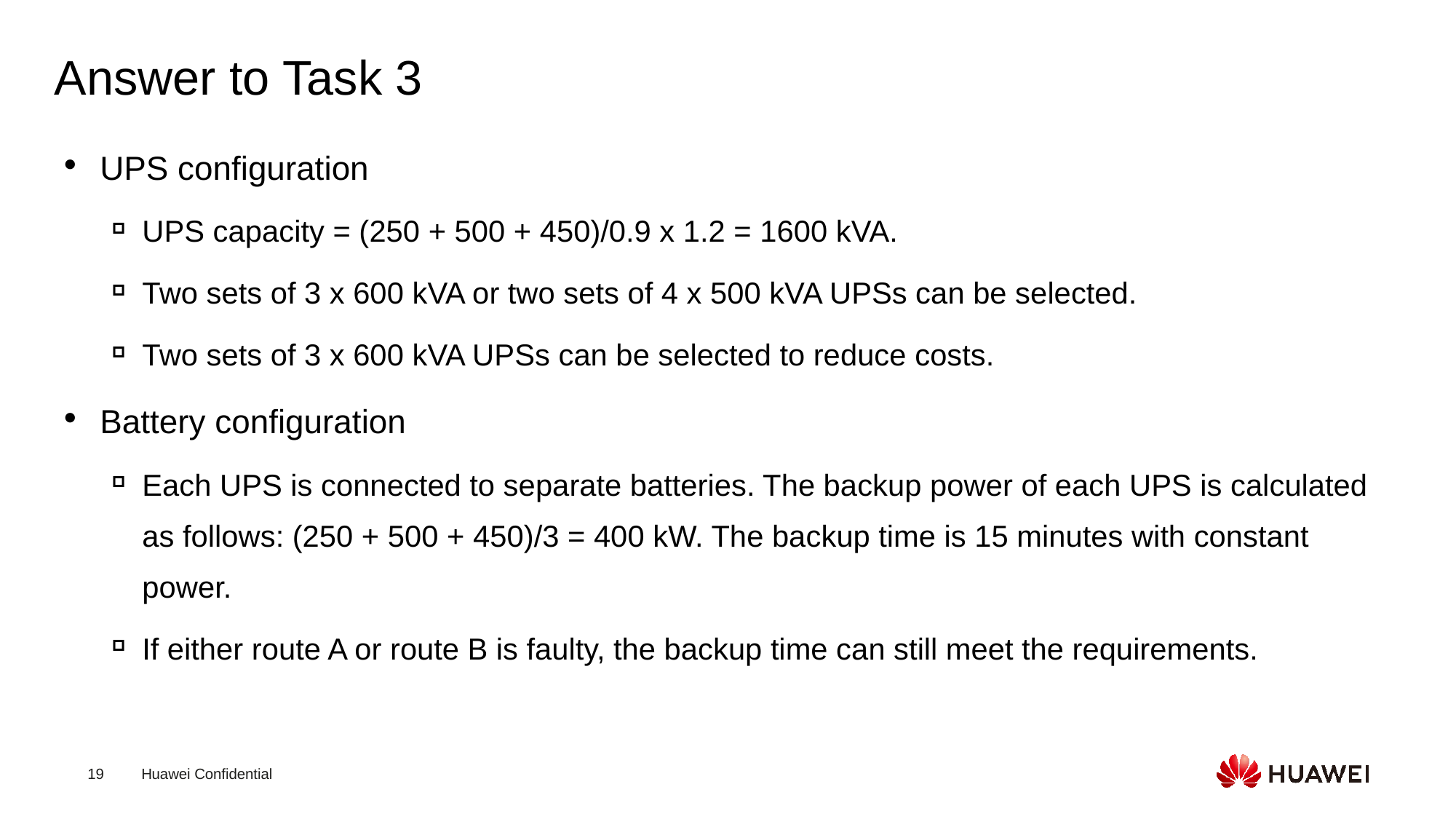

# Answer to Task 3
UPS configuration
UPS capacity = (250 + 500 + 450)/0.9 x 1.2 = 1600 kVA.
Two sets of 3 x 600 kVA or two sets of 4 x 500 kVA UPSs can be selected.
Two sets of 3 x 600 kVA UPSs can be selected to reduce costs.
Battery configuration
Each UPS is connected to separate batteries. The backup power of each UPS is calculated as follows: (250 + 500 + 450)/3 = 400 kW. The backup time is 15 minutes with constant power.
If either route A or route B is faulty, the backup time can still meet the requirements.